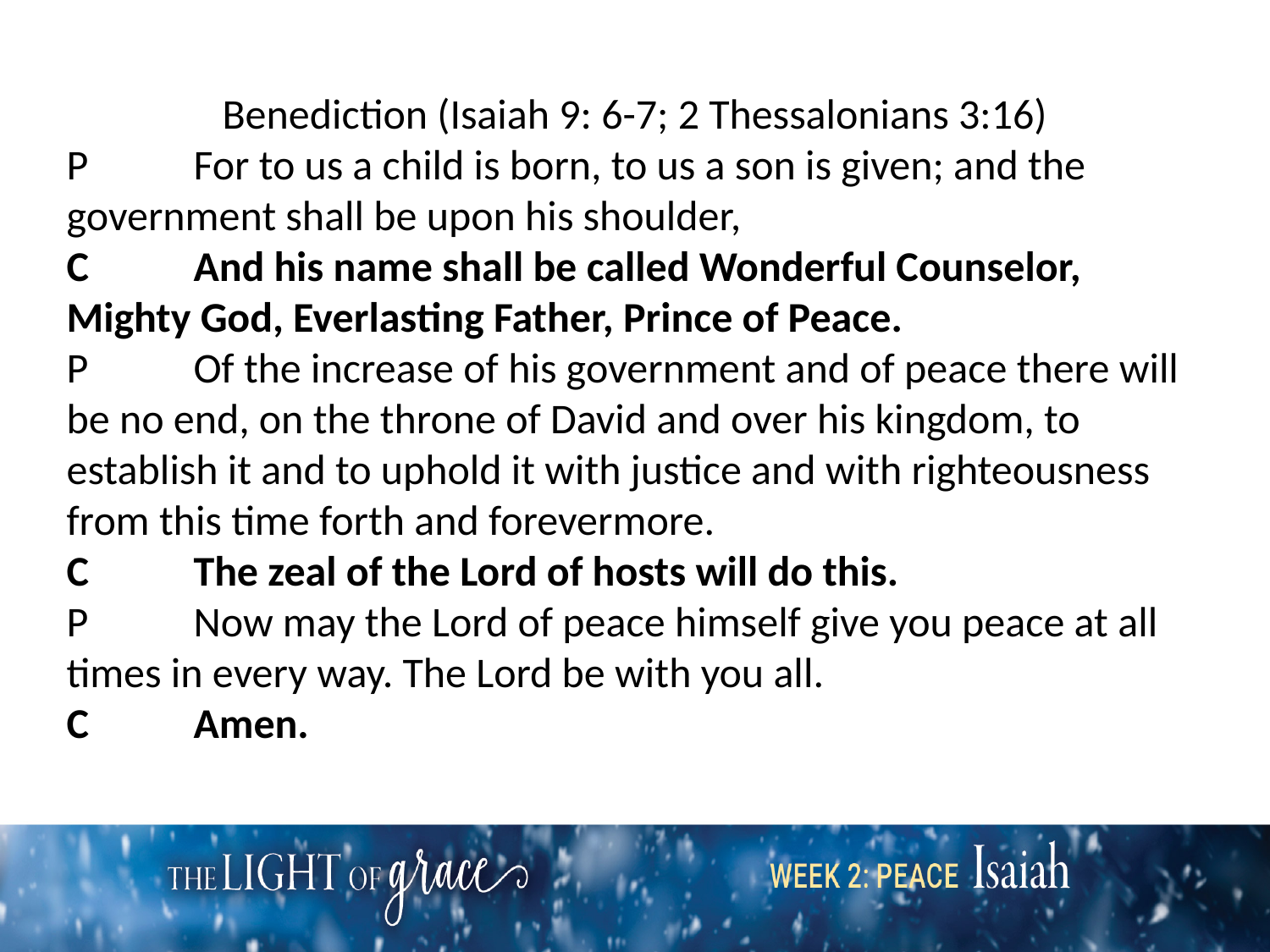

Benediction (Isaiah 9: 6-7; 2 Thessalonians 3:16)
P	For to us a child is born, to us a son is given; and the government shall be upon his shoulder,
C	And his name shall be called Wonderful Counselor, Mighty God, Everlasting Father, Prince of Peace.
P	Of the increase of his government and of peace there will be no end, on the throne of David and over his kingdom, to establish it and to uphold it with justice and with righteousness from this time forth and forevermore.
C	The zeal of the Lord of hosts will do this.
P	Now may the Lord of peace himself give you peace at all times in every way. The Lord be with you all.
C	Amen.